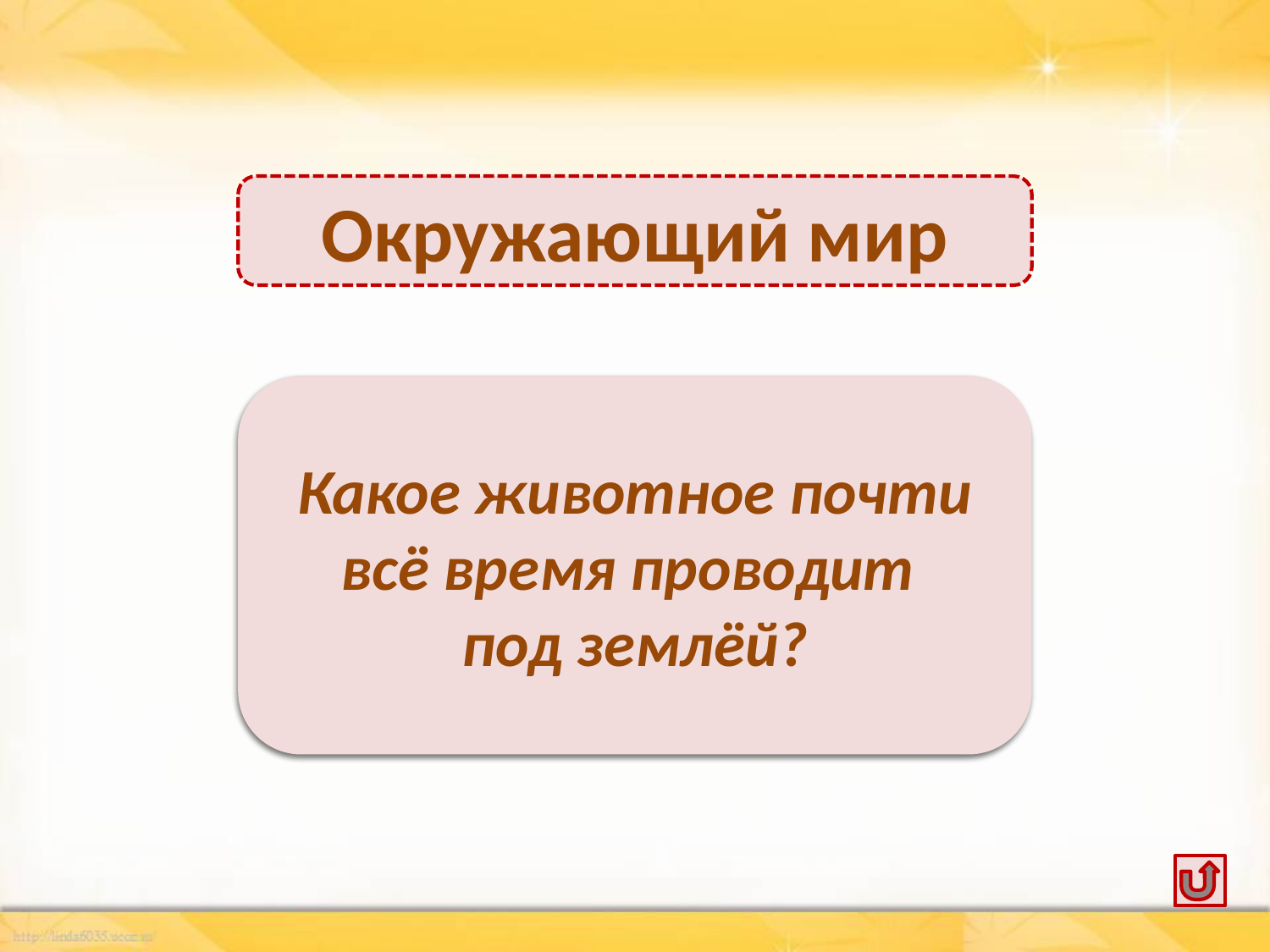

Окружающий мир
Крот
Какое животное почти всё время проводит
под землёй?